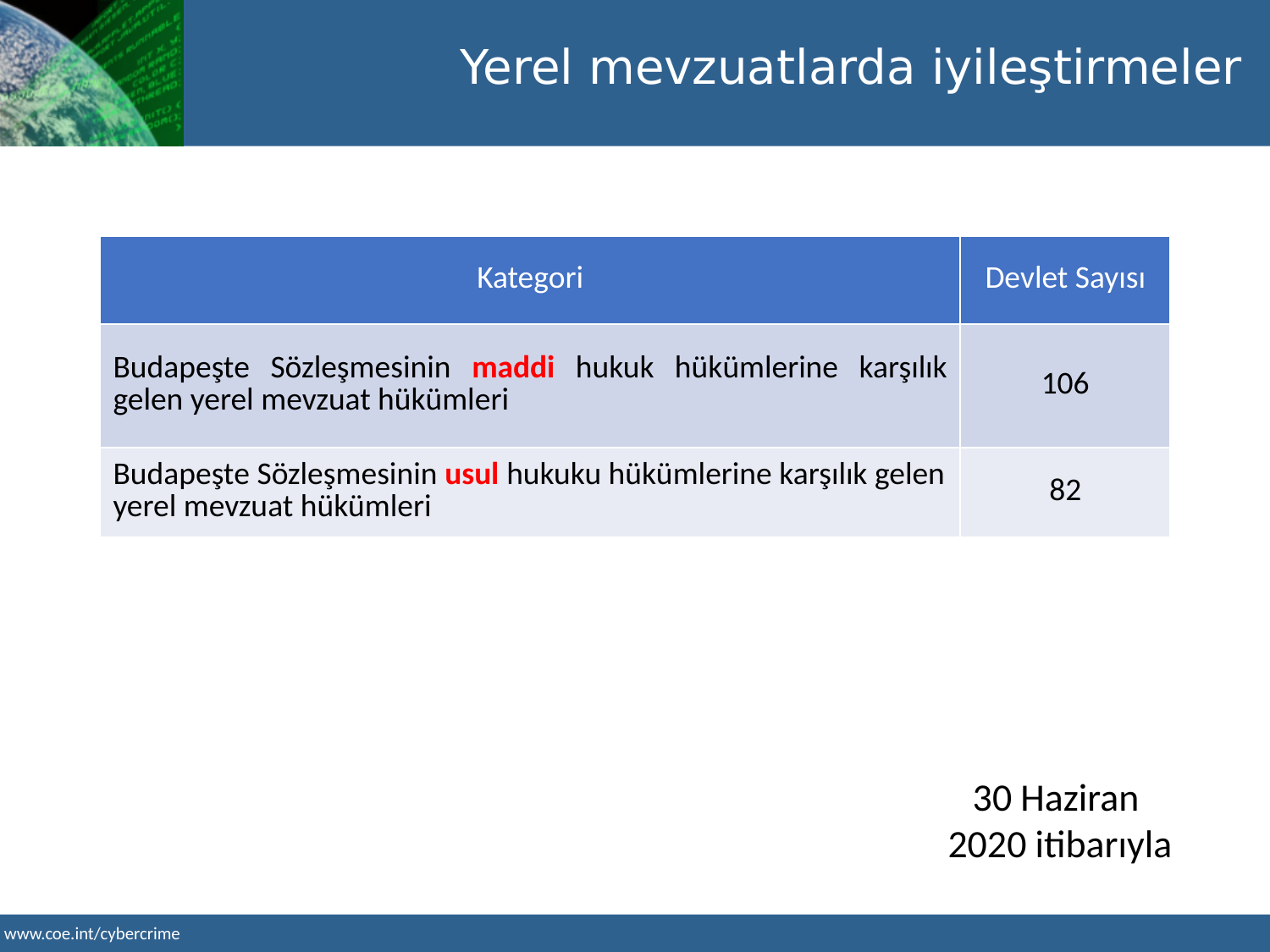

Yerel mevzuatlarda iyileştirmeler
| Kategori | Devlet Sayısı |
| --- | --- |
| Budapeşte Sözleşmesinin maddi hukuk hükümlerine karşılık gelen yerel mevzuat hükümleri | 106 |
| Budapeşte Sözleşmesinin usul hukuku hükümlerine karşılık gelen yerel mevzuat hükümleri | 82 |

30 Haziran
2020 itibarıyla